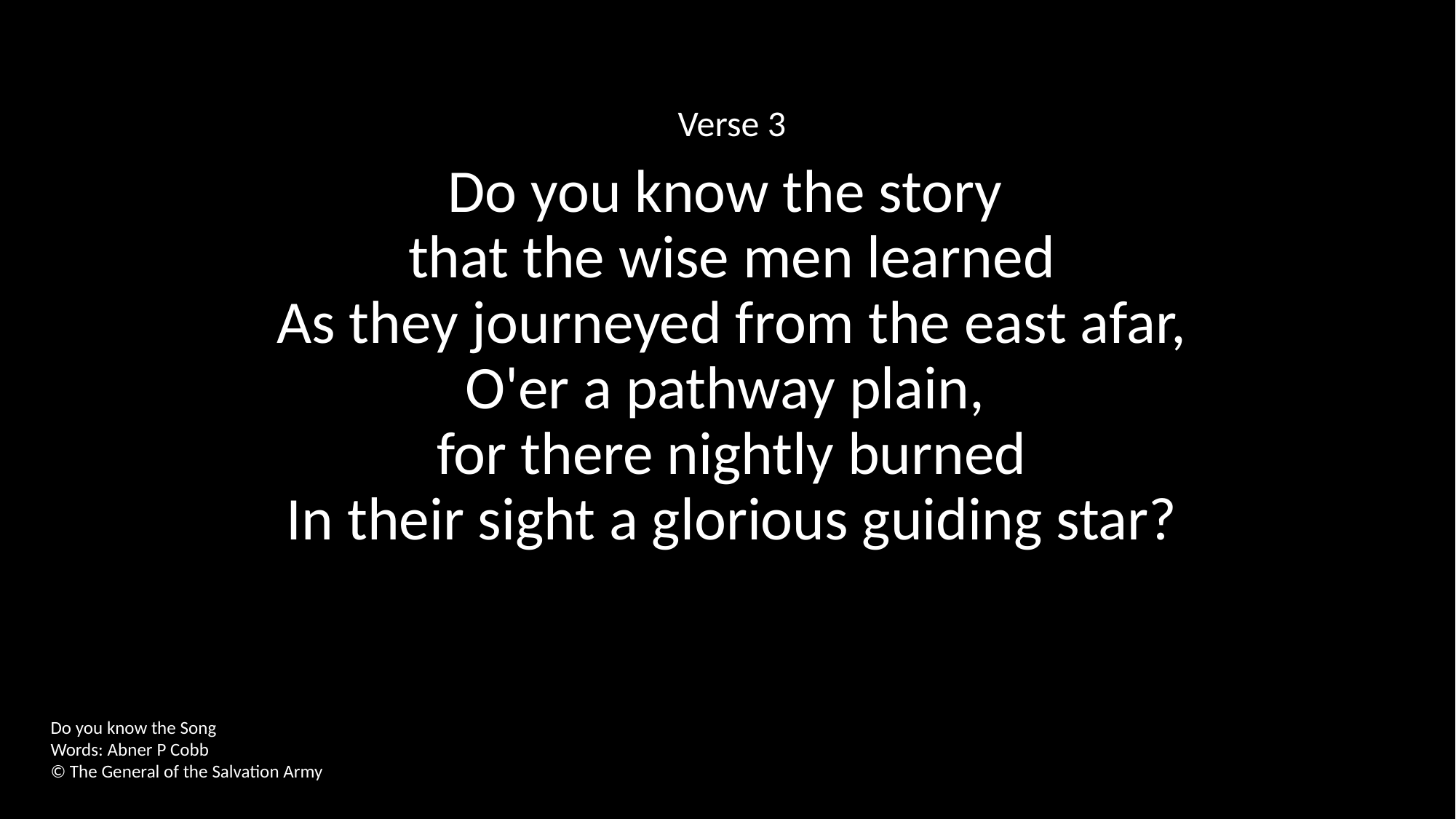

Verse 3
Do you know the story
that the wise men learned
As they journeyed from the east afar,
O'er a pathway plain,
for there nightly burned
In their sight a glorious guiding star?
Do you know the Song
Words: Abner P Cobb
© The General of the Salvation Army